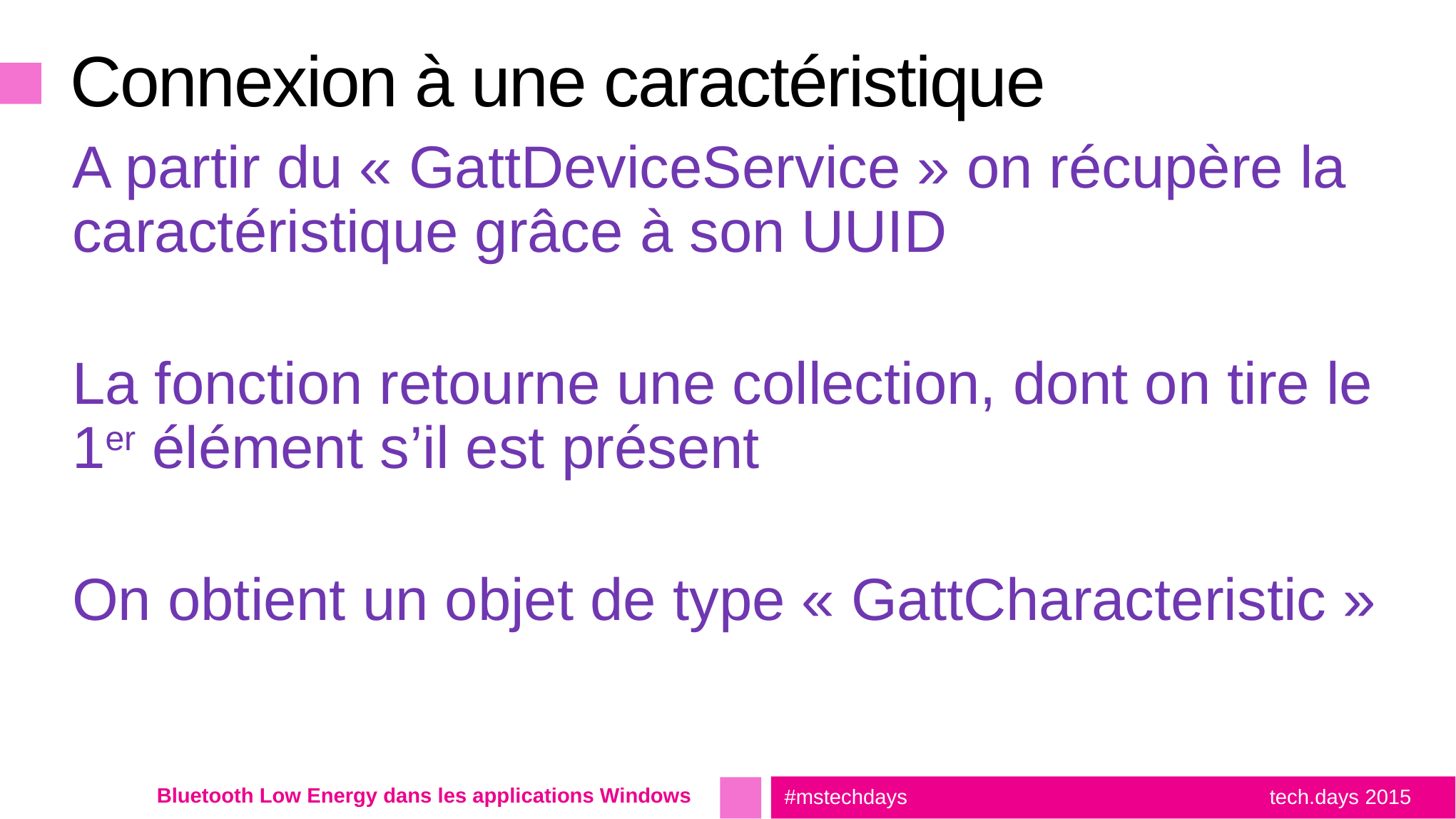

# Connexion à une caractéristique
A partir du « GattDeviceService » on récupère la caractéristique grâce à son UUID

La fonction retourne une collection, dont on tire le 1er élément s’il est présent

On obtient un objet de type « GattCharacteristic »
Bluetooth Low Energy dans les applications Windows